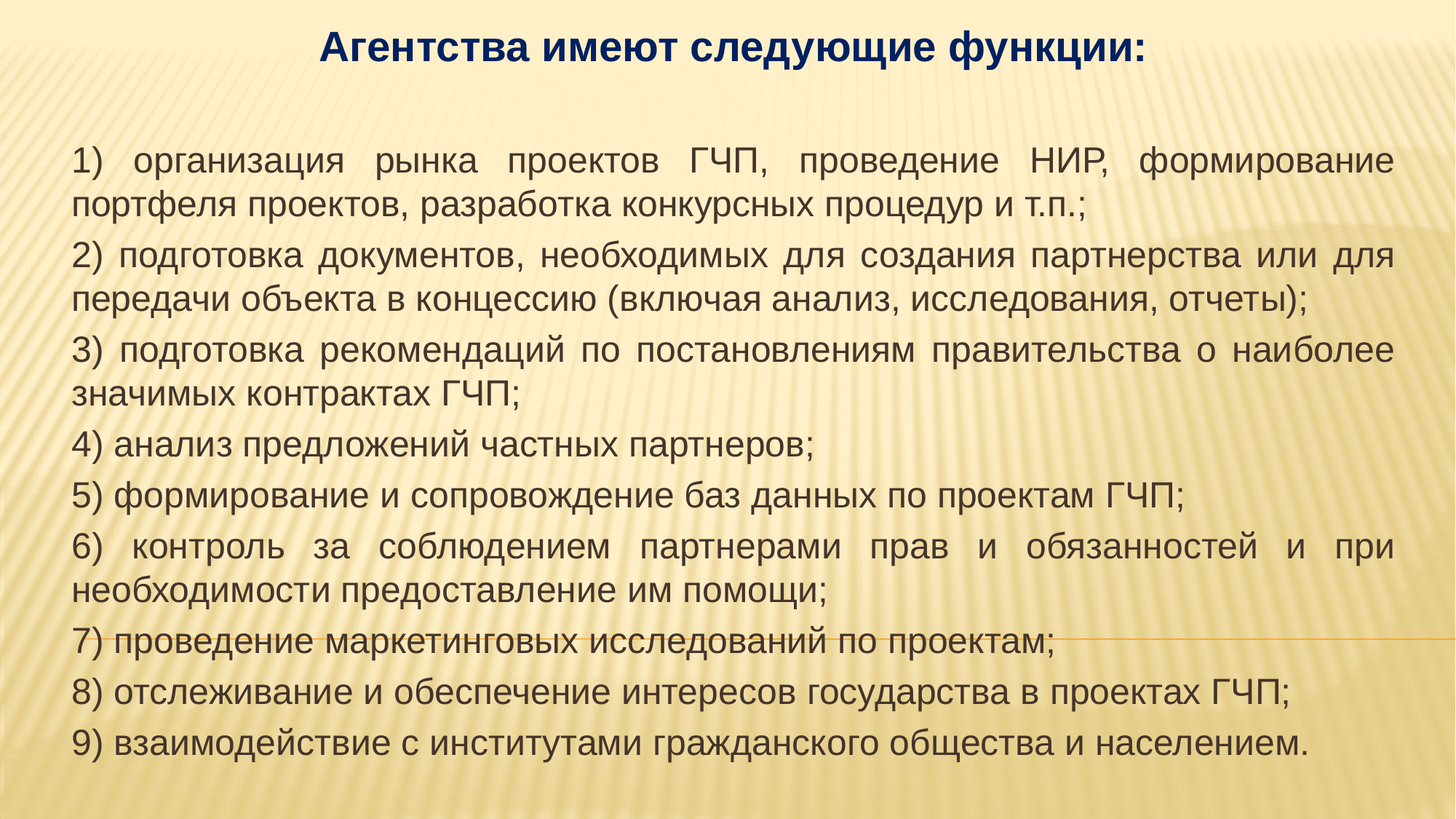

Агентства имеют следующие функции:

1) организация рынка проектов ГЧП, проведение НИР, формирование портфеля проектов, разработка конкурсных процедур и т.п.;
2) подготовка документов, необходимых для создания партнерства или для передачи объекта в концессию (включая анализ, исследования, отчеты);
3) подготовка рекомендаций по постановлениям правительства о наиболее значимых контрактах ГЧП;
4) анализ предложений частных партнеров;
5) формирование и сопровождение баз данных по проектам ГЧП;
6) контроль за соблюдением партнерами прав и обязанностей и при необходимости предоставление им помощи;
7) проведение маркетинговых исследований по проектам;
8) отслеживание и обеспечение интересов государства в проектах ГЧП;
9) взаимодействие с институтами гражданского общества и населением.